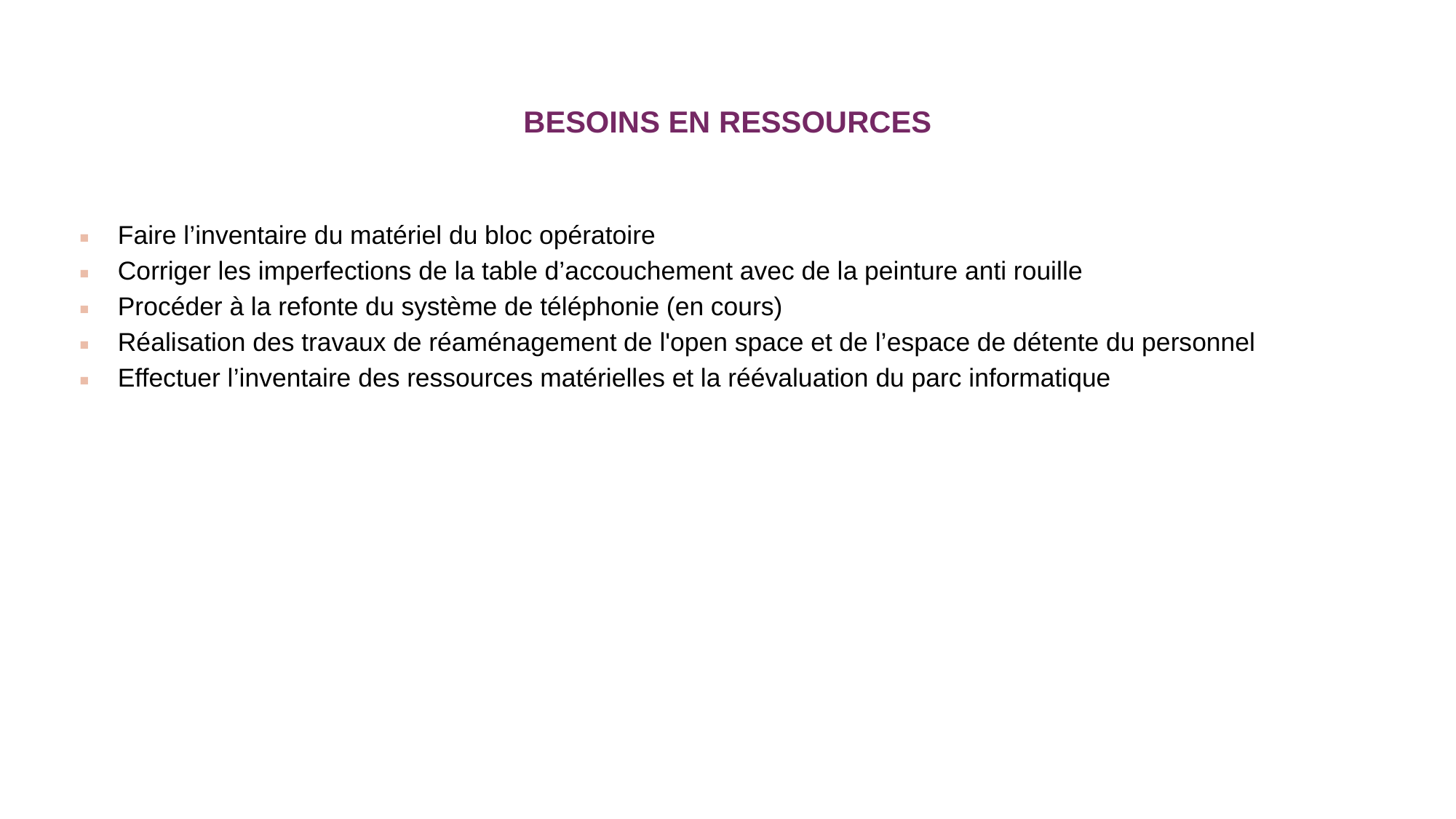

# BESOINS EN RESSOURCES
Faire l’inventaire du matériel du bloc opératoire
Corriger les imperfections de la table d’accouchement avec de la peinture anti rouille
Procéder à la refonte du système de téléphonie (en cours)
Réalisation des travaux de réaménagement de l'open space et de l’espace de détente du personnel
Effectuer l’inventaire des ressources matérielles et la réévaluation du parc informatique